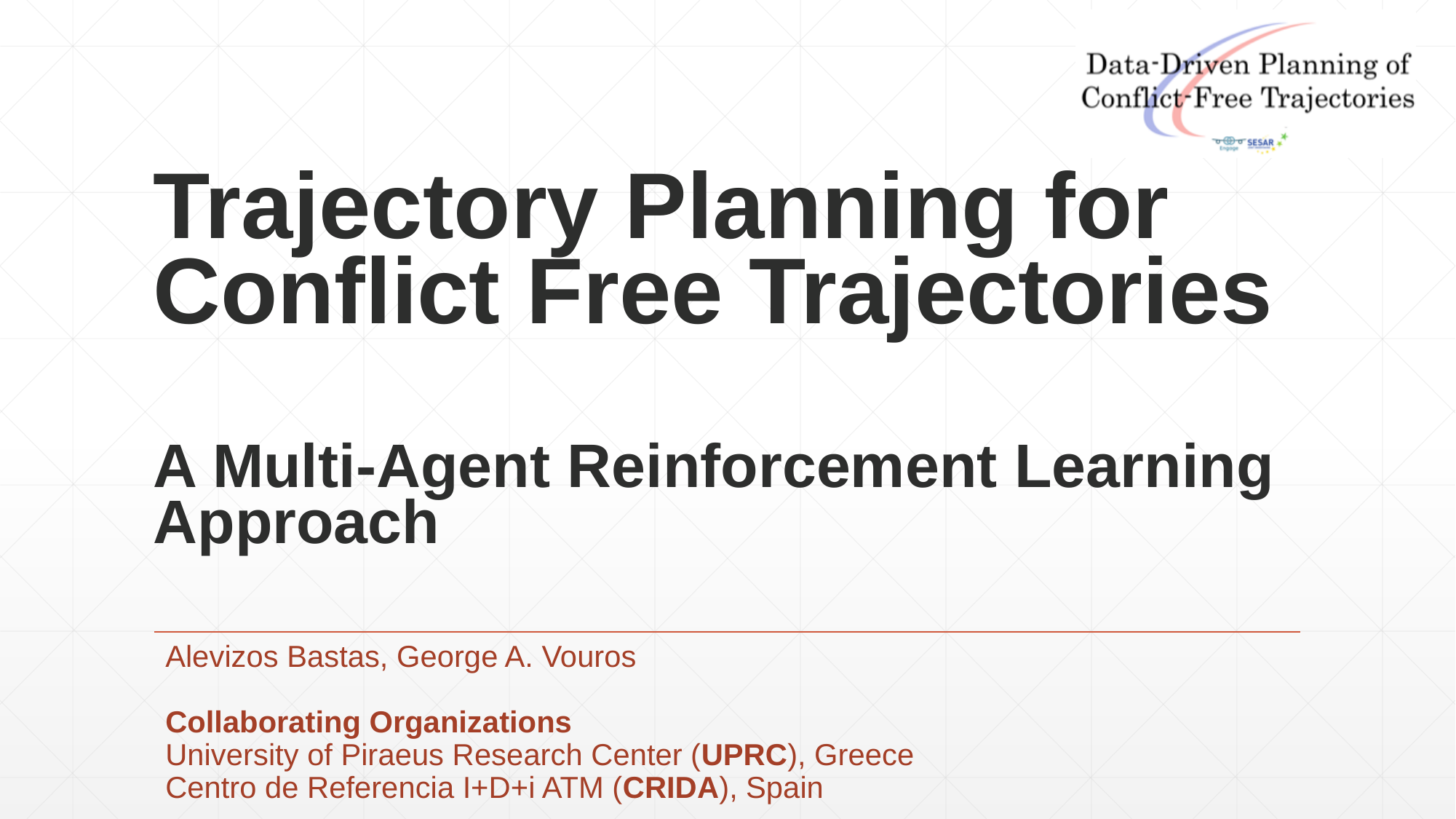

# Trajectory Planning for Conflict Free Trajectories A Multi-Agent Reinforcement Learning Approach
Alevizos Bastas, George A. Vouros

Collaborating Organizations
University of Piraeus Research Center (UPRC), Greece
Centro de Referencia I+D+i ATM (CRIDA), Spain